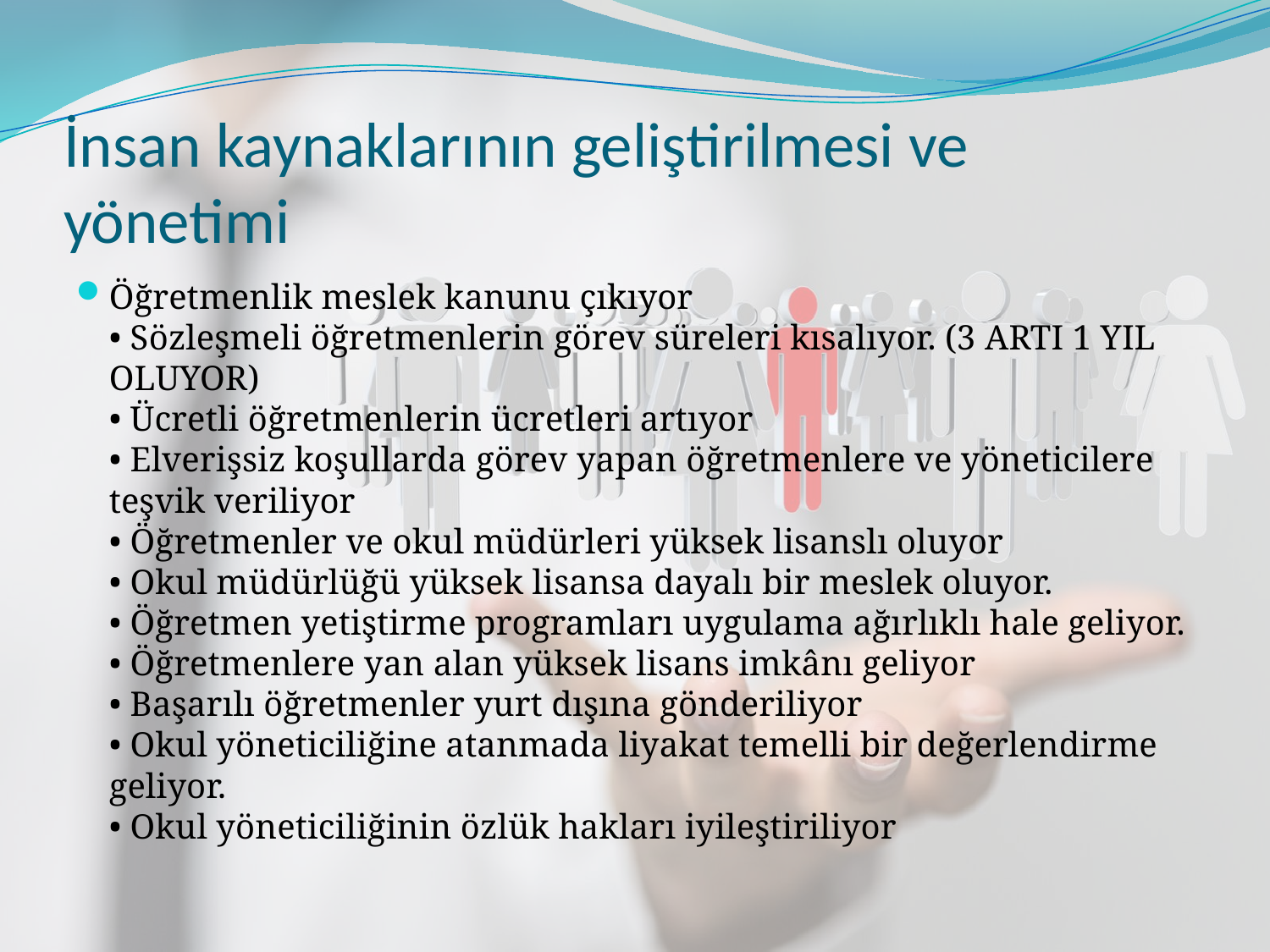

# İnsan kaynaklarının geliştirilmesi ve yönetimi
Öğretmenlik meslek kanunu çıkıyor
• Sözleşmeli öğretmenlerin görev süreleri kısalıyor. (3 ARTI 1 YIL OLUYOR)
• Ücretli öğretmenlerin ücretleri artıyor
• Elverişsiz koşullarda görev yapan öğretmenlere ve yöneticilere teşvik veriliyor
• Öğretmenler ve okul müdürleri yüksek lisanslı oluyor
• Okul müdürlüğü yüksek lisansa dayalı bir meslek oluyor.
• Öğretmen yetiştirme programları uygulama ağırlıklı hale geliyor.
• Öğretmenlere yan alan yüksek lisans imkânı geliyor
• Başarılı öğretmenler yurt dışına gönderiliyor
• Okul yöneticiliğine atanmada liyakat temelli bir değerlendirme geliyor.
• Okul yöneticiliğinin özlük hakları iyileştiriliyor